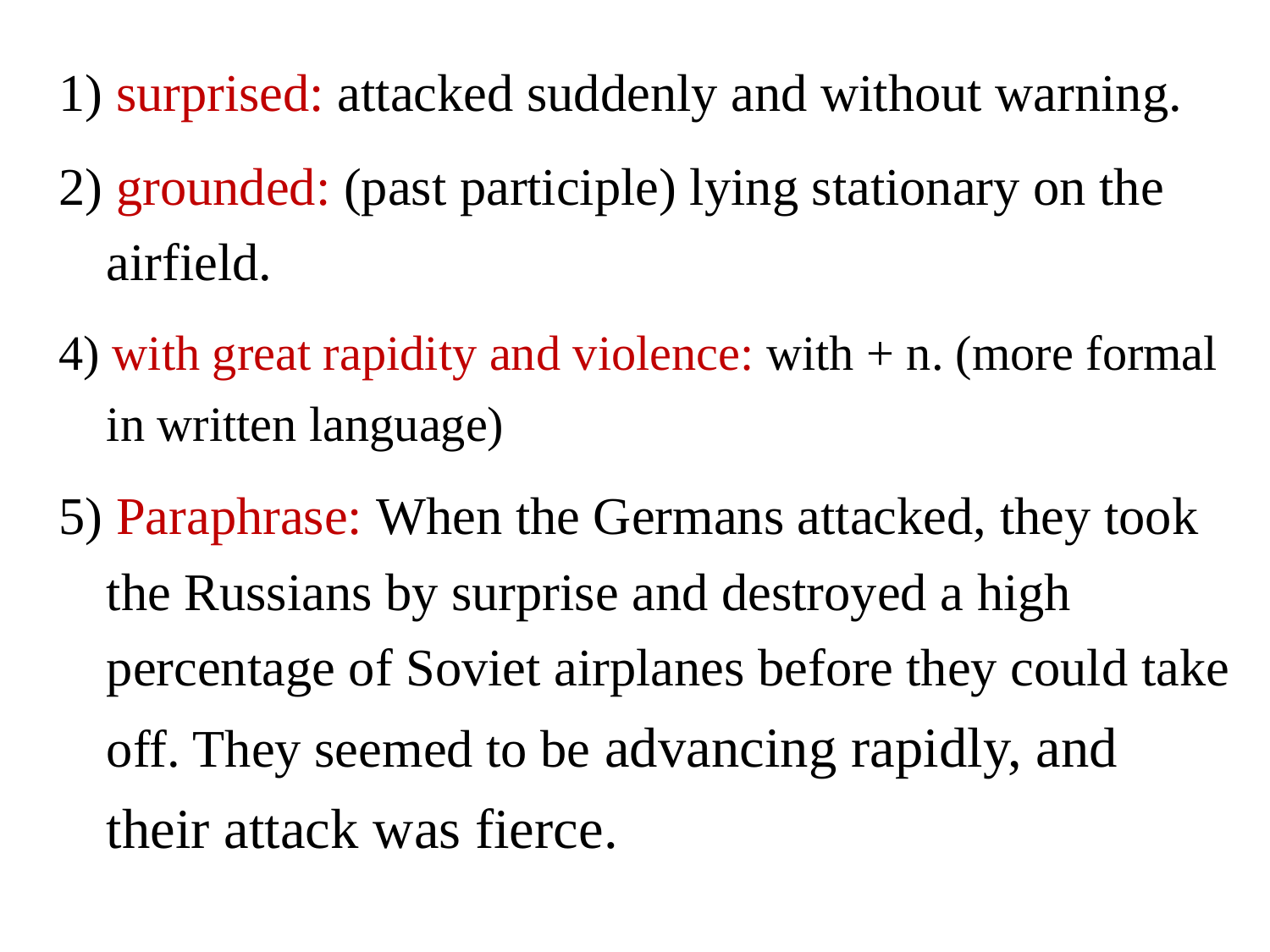

1) surprised: attacked suddenly and without warning.
2) grounded: (past participle) lying stationary on the airfield.
4) with great rapidity and violence: with + n. (more formal in written language)
5) Paraphrase: When the Germans attacked, they took the Russians by surprise and destroyed a high percentage of Soviet airplanes before they could take off. They seemed to be advancing rapidly, and their attack was fierce.